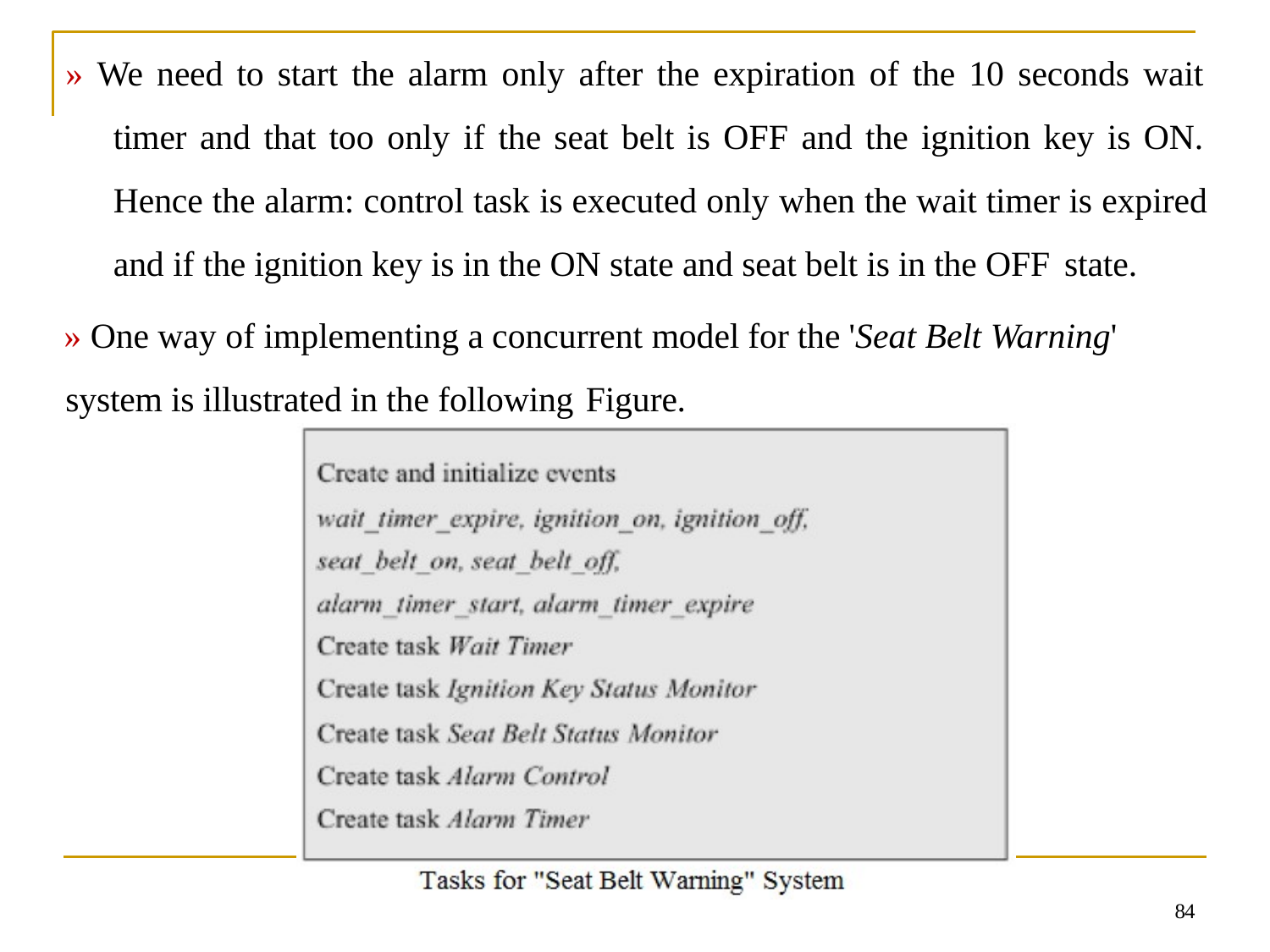

» We need to start the alarm only after the expiration of the 10 seconds wait  timer and that too only if the seat belt is OFF and the ignition key is ON.  Hence the alarm: control task is executed only when the wait timer is expired  and if the ignition key is in the ON state and seat belt is in the OFF state.
» One way of implementing a concurrent model for the 'Seat Belt Warning'
system is illustrated in the following Figure.

84